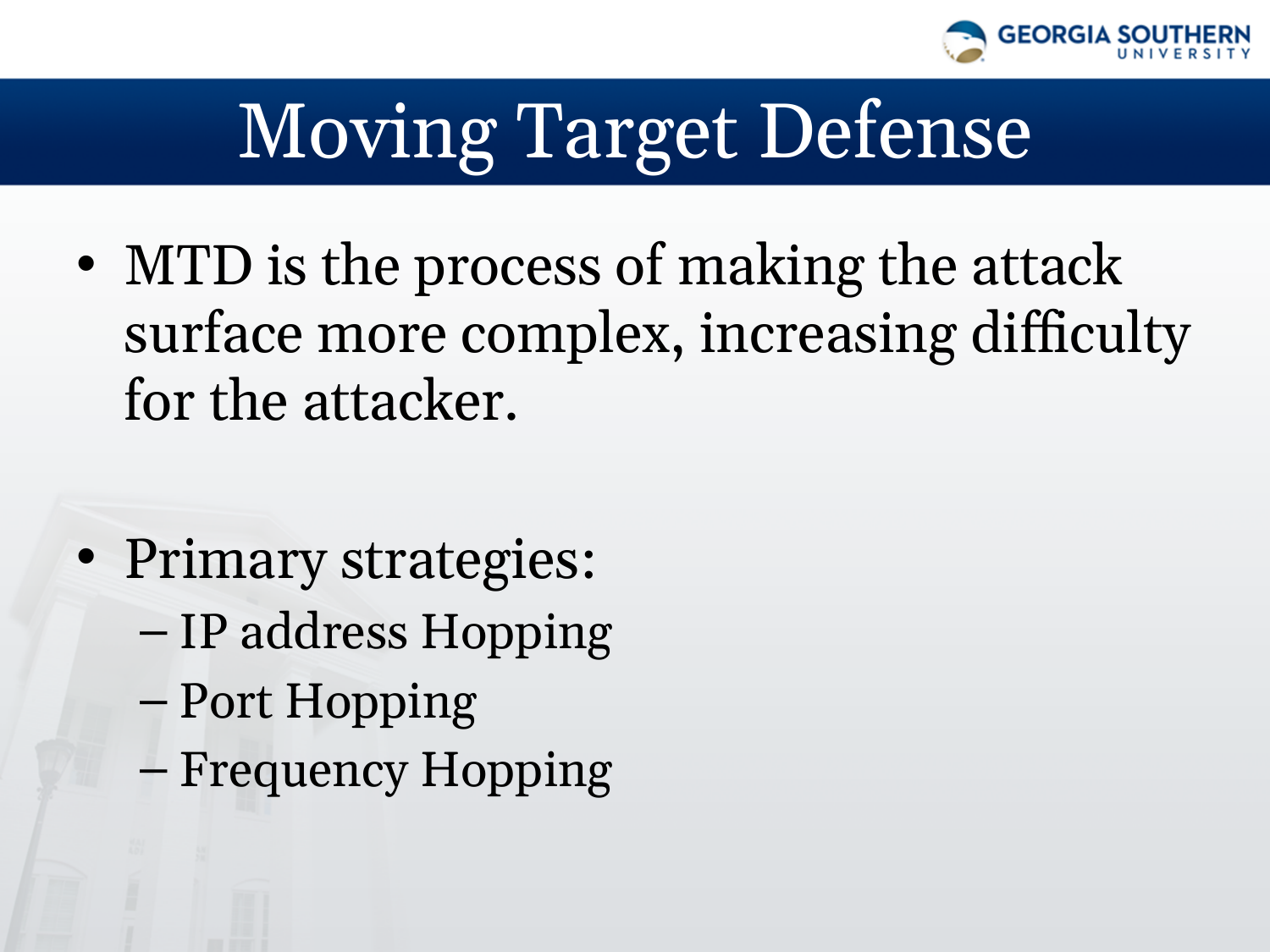

# Moving Target Defense
MTD is the process of making the attack surface more complex, increasing difficulty for the attacker.

Primary strategies:
IP address Hopping
Port Hopping
Frequency Hopping